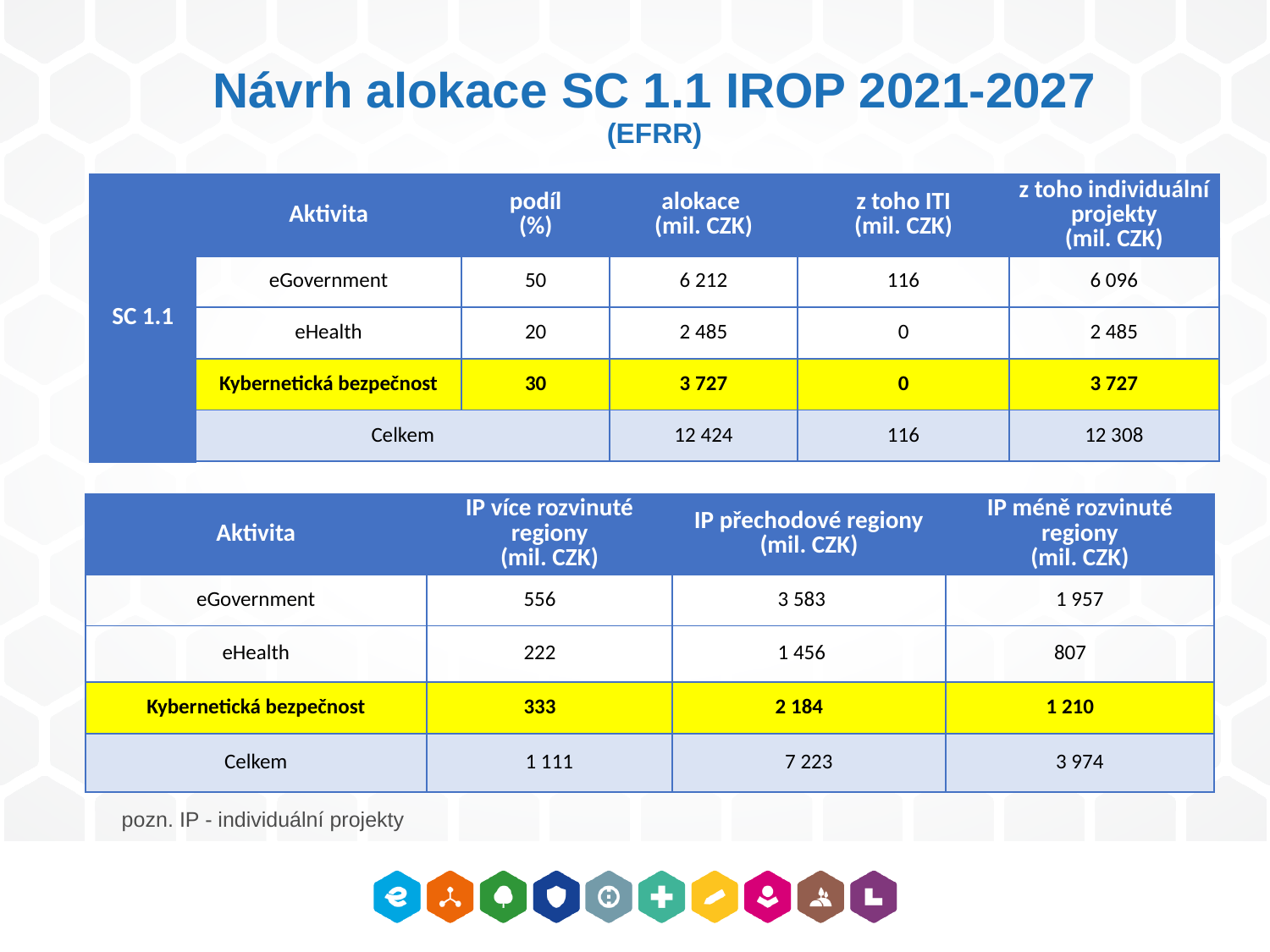

Návrh alokace SC 1.1 IROP 2021-2027
(EFRR)
| SC 1.1 | Aktivita | podíl (%) | alokace (mil. CZK) | z toho ITI (mil. CZK) | z toho individuální projekty (mil. CZK) |
| --- | --- | --- | --- | --- | --- |
|  | eGovernment | 50 | 6 212 | 116 | 6 096 |
|  | eHealth | 20 | 2 485 | 0 | 2 485 |
|  | Kybernetická bezpečnost | 30 | 3 727 | 0 | 3 727 |
|  | Celkem |  | 12 424 | 116 | 12 308 |
| Aktivita | IP více rozvinuté regiony (mil. CZK) | IP přechodové regiony (mil. CZK) | IP méně rozvinuté regiony (mil. CZK) |
| --- | --- | --- | --- |
| eGovernment | 556 | 3 583 | 1 957 |
| eHealth | 222 | 1 456 | 807 |
| Kybernetická bezpečnost | 333 | 2 184 | 1 210 |
| Celkem | 1 111 | 7 223 | 3 974 |
pozn. IP - individuální projekty